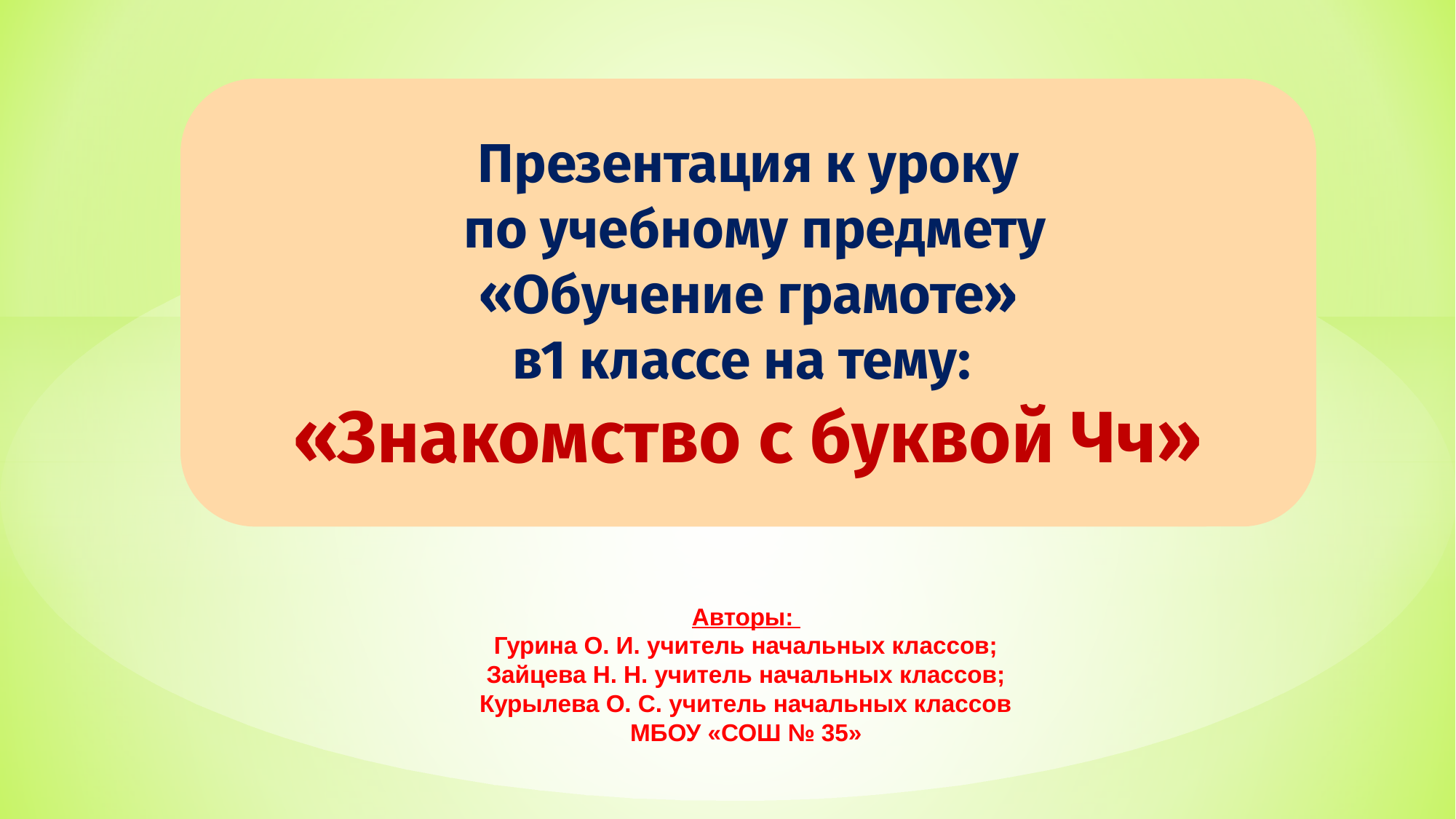

Презентация к уроку
 по учебному предмету
 «Обучение грамоте»
в1 классе на тему:
«Знакомство с буквой Чч»
Авторы:
Гурина О. И. учитель начальных классов;
Зайцева Н. Н. учитель начальных классов;
Курылева О. С. учитель начальных классов
МБОУ «СОШ № 35»